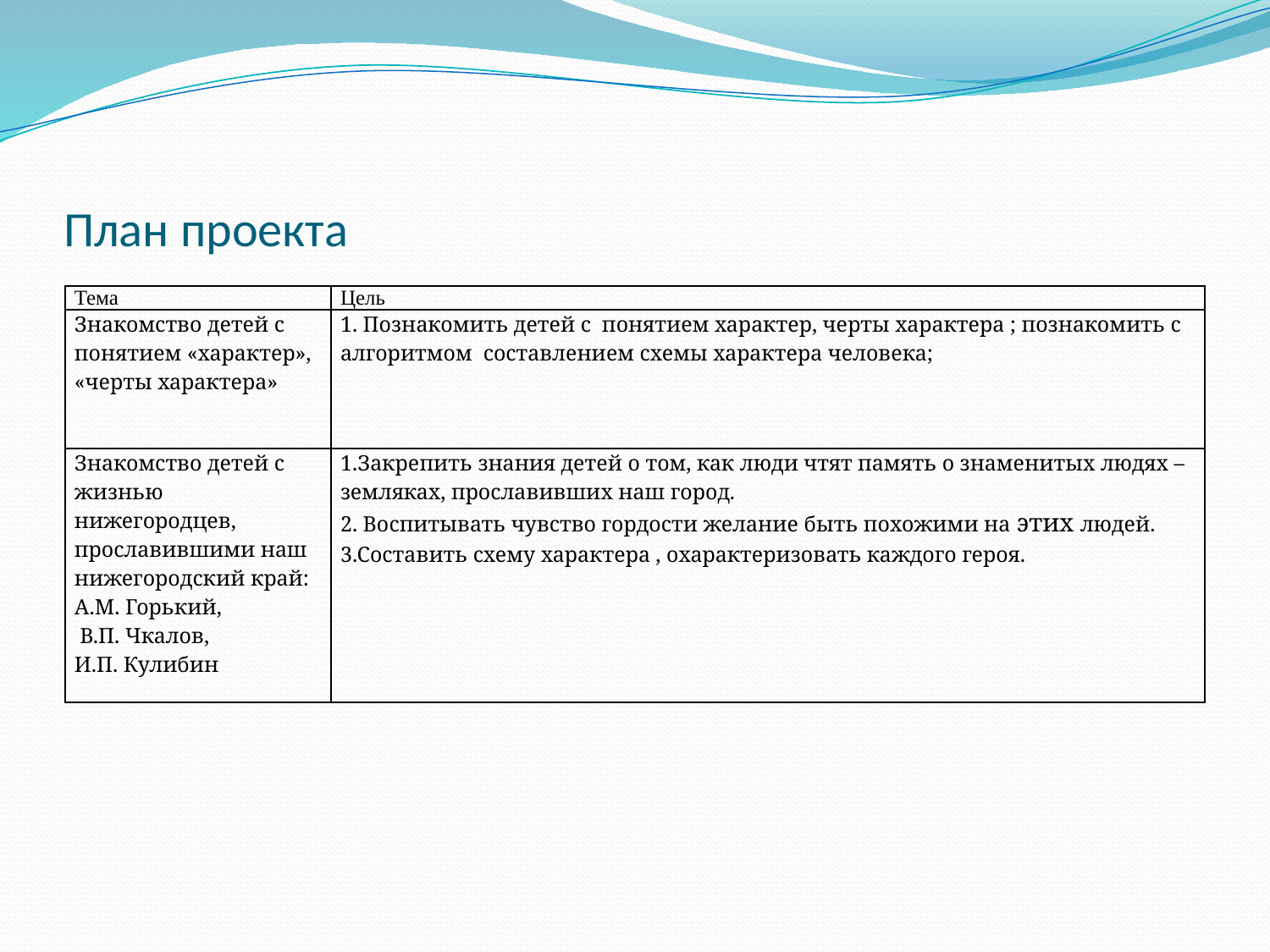

# План проекта

| Тема | Цель |
| --- | --- |
| Знакомство детей с понятием «характер», «черты характера» | 1. Познакомить детей с понятием характер, черты характера ; познакомить с алгоритмом составлением схемы характера человека; |
| Знакомство детей с жизнью нижегородцев, прославившими наш нижегородский край: А.М. Горький, В.П. Чкалов, И.П. Кулибин | 1.Закрепить знания детей о том, как люди чтят память о знаменитых людях – земляках, прославивших наш город. 2. Воспитывать чувство гордости желание быть похожими на этих людей. 3.Составить схему характера , охарактеризовать каждого героя. |